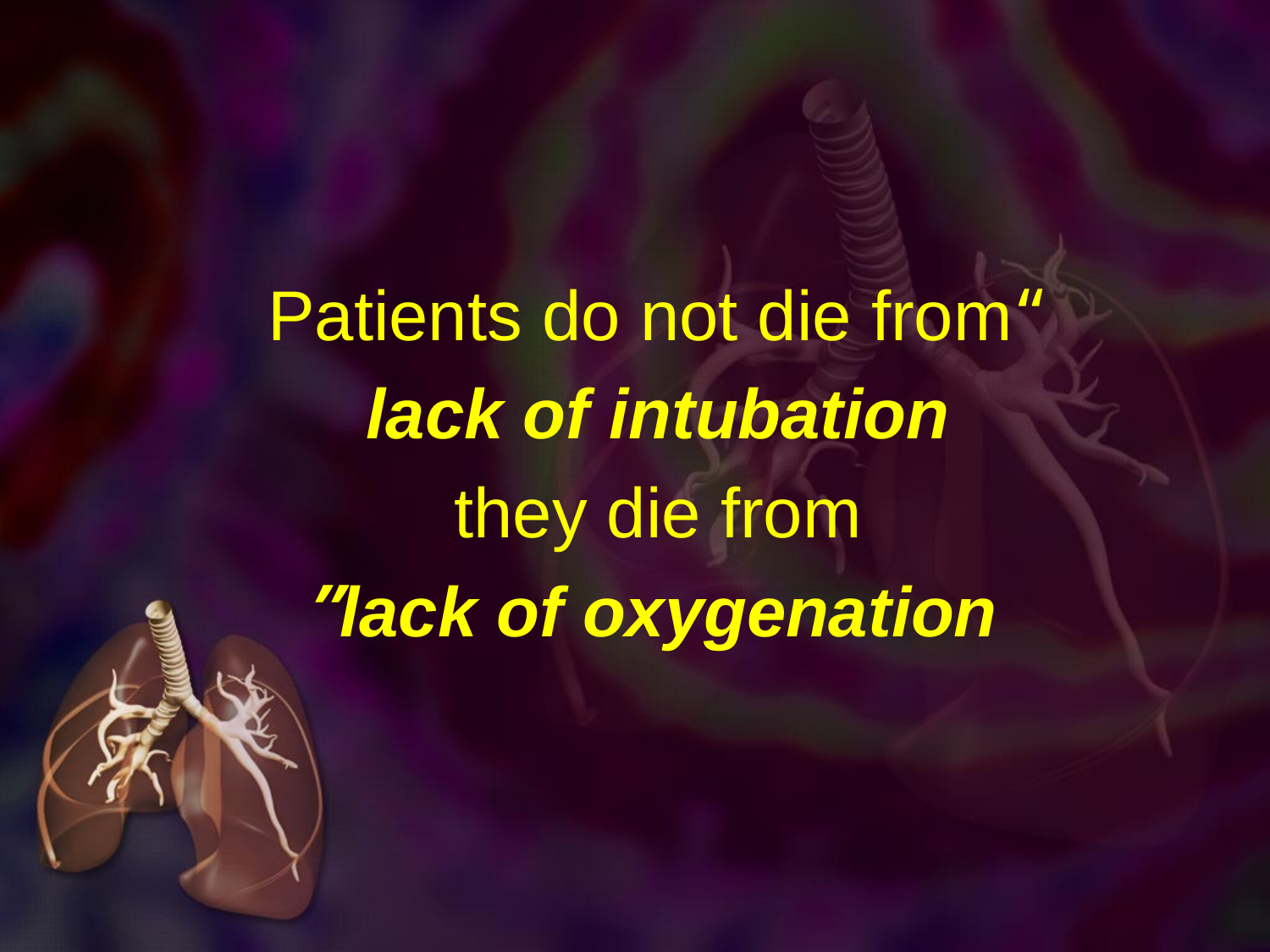

#

“Patients do not die from
lack of intubation
they die from
lack of oxygenation”